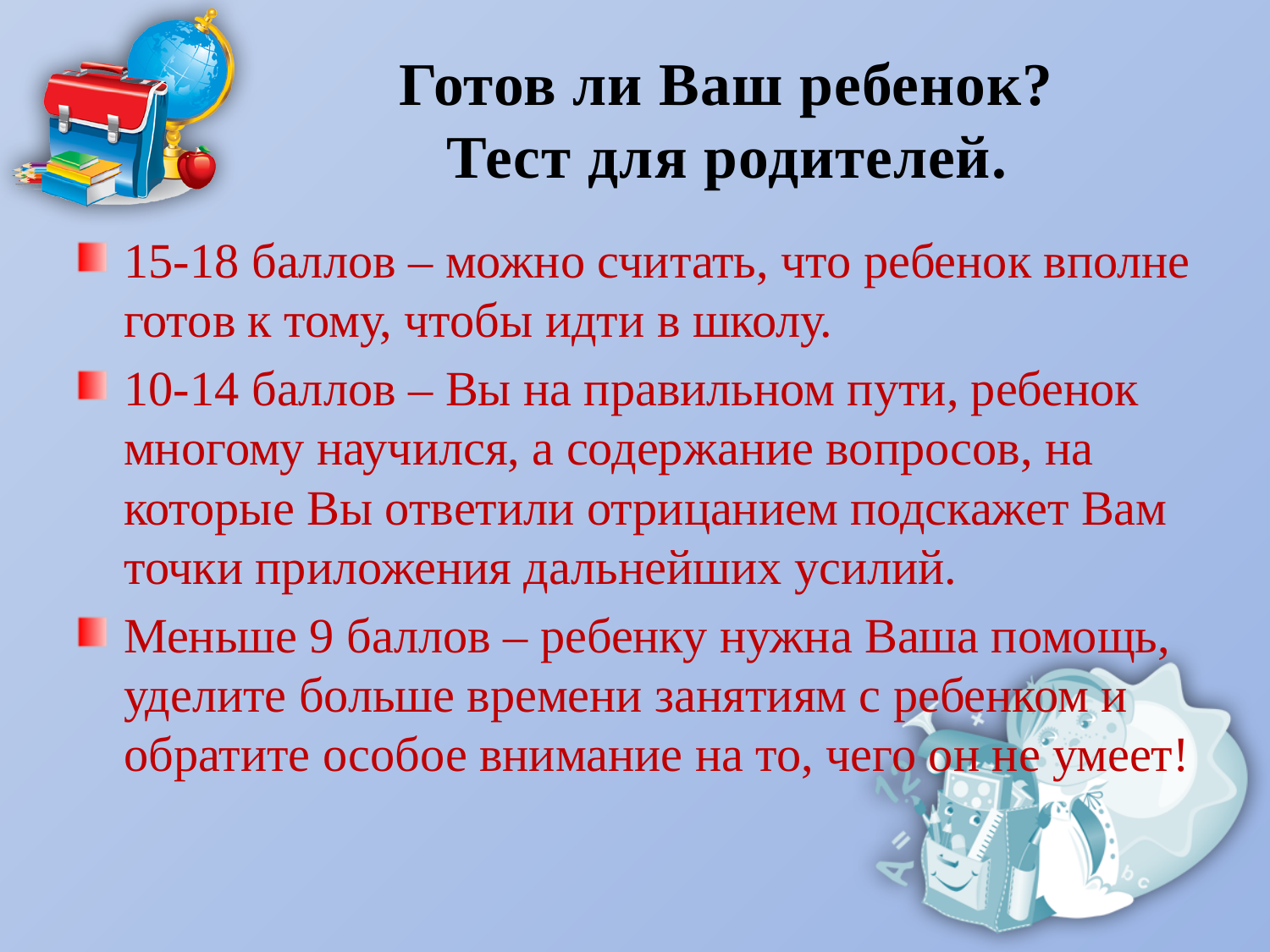

# Готов ли Ваш ребенок? Тест для родителей.
15-18 баллов – можно считать, что ребенок вполне готов к тому, чтобы идти в школу.
10-14 баллов – Вы на правильном пути, ребенок многому научился, а содержание вопросов, на которые Вы ответили отрицанием подскажет Вам точки приложения дальнейших усилий.
Меньше 9 баллов – ребенку нужна Ваша помощь, уделите больше времени занятиям с ребенком и обратите особое внимание на то, чего он не умеет!